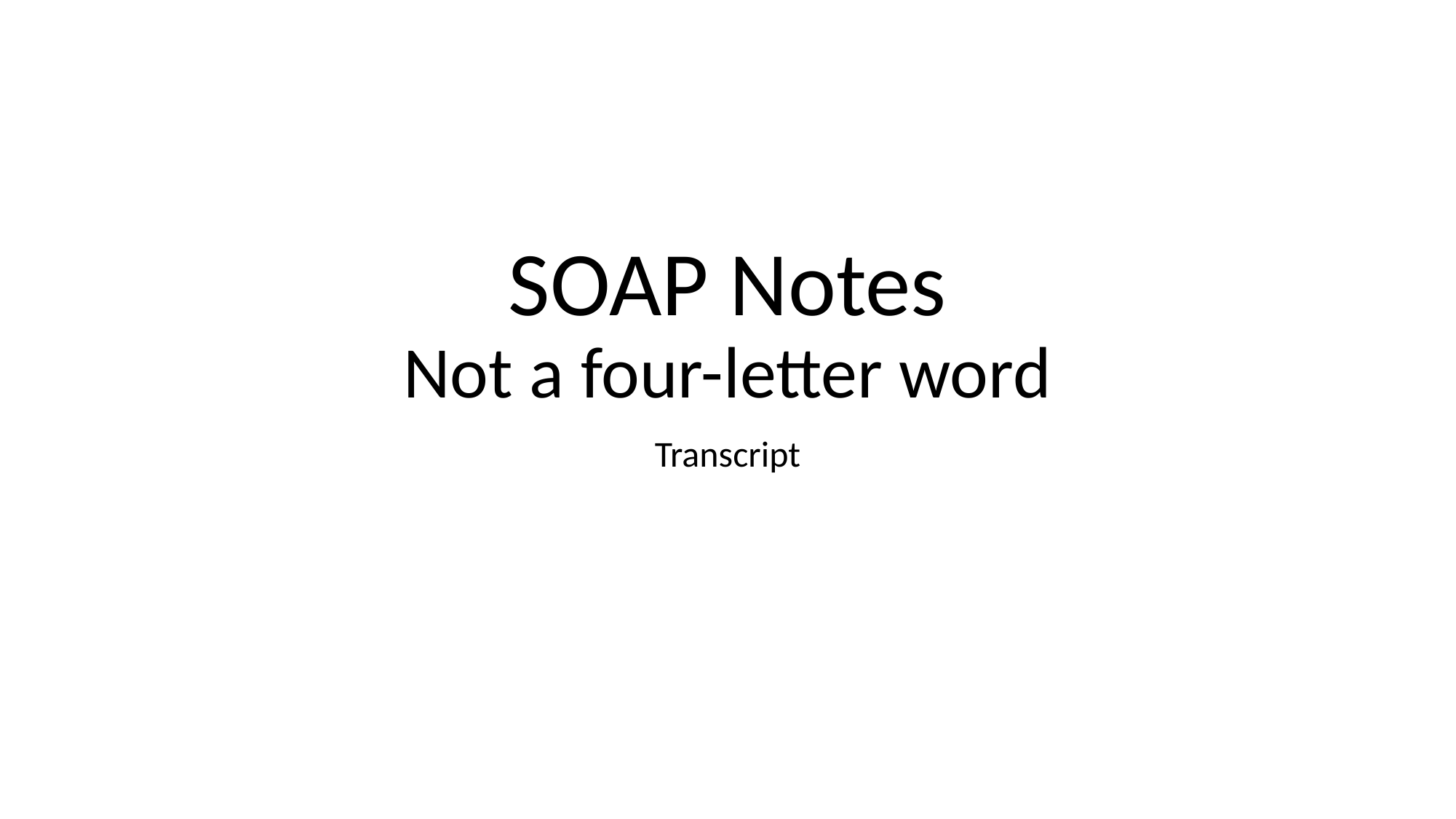

# SOAP Notes Not a four-letter word
Transcript